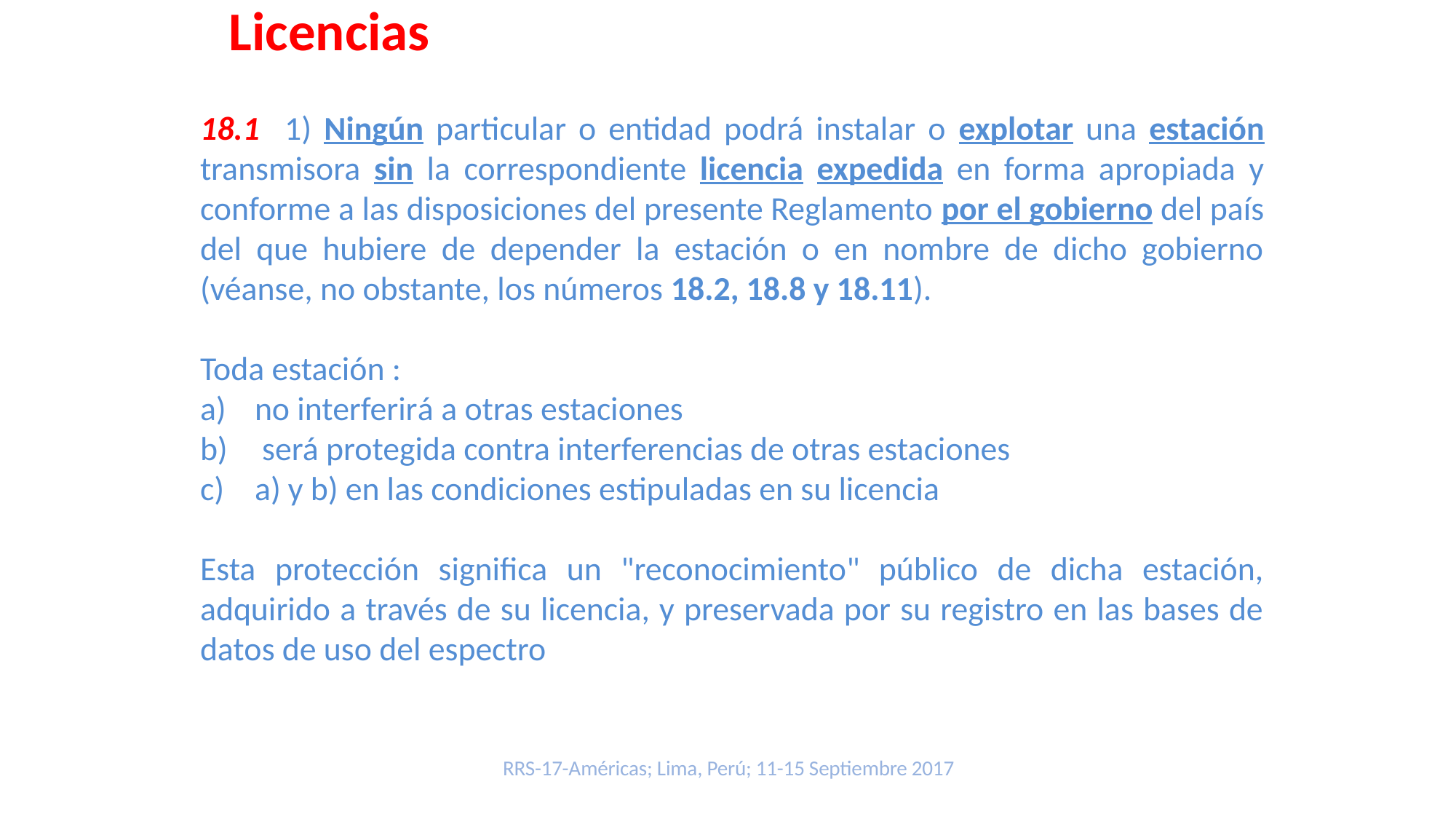

Licencias

18.1  1) Ningún particular o entidad podrá instalar o explotar una estación transmisora sin la correspondiente licencia expedida en forma apropiada y conforme a las disposiciones del presente Reglamento por el gobierno del país del que hubiere de depender la estación o en nombre de dicho gobierno (véanse, no obstante, los números 18.2, 18.8 y 18.11).

Toda estación :
no interferirá a otras estaciones
 será protegida contra interferencias de otras estaciones
a) y b) en las condiciones estipuladas en su licencia

Esta protección significa un "reconocimiento" público de dicha estación, adquirido a través de su licencia, y preservada por su registro en las bases de datos de uso del espectro

RRS-17-Américas; Lima, Perú; 11-15 Septiembre 2017